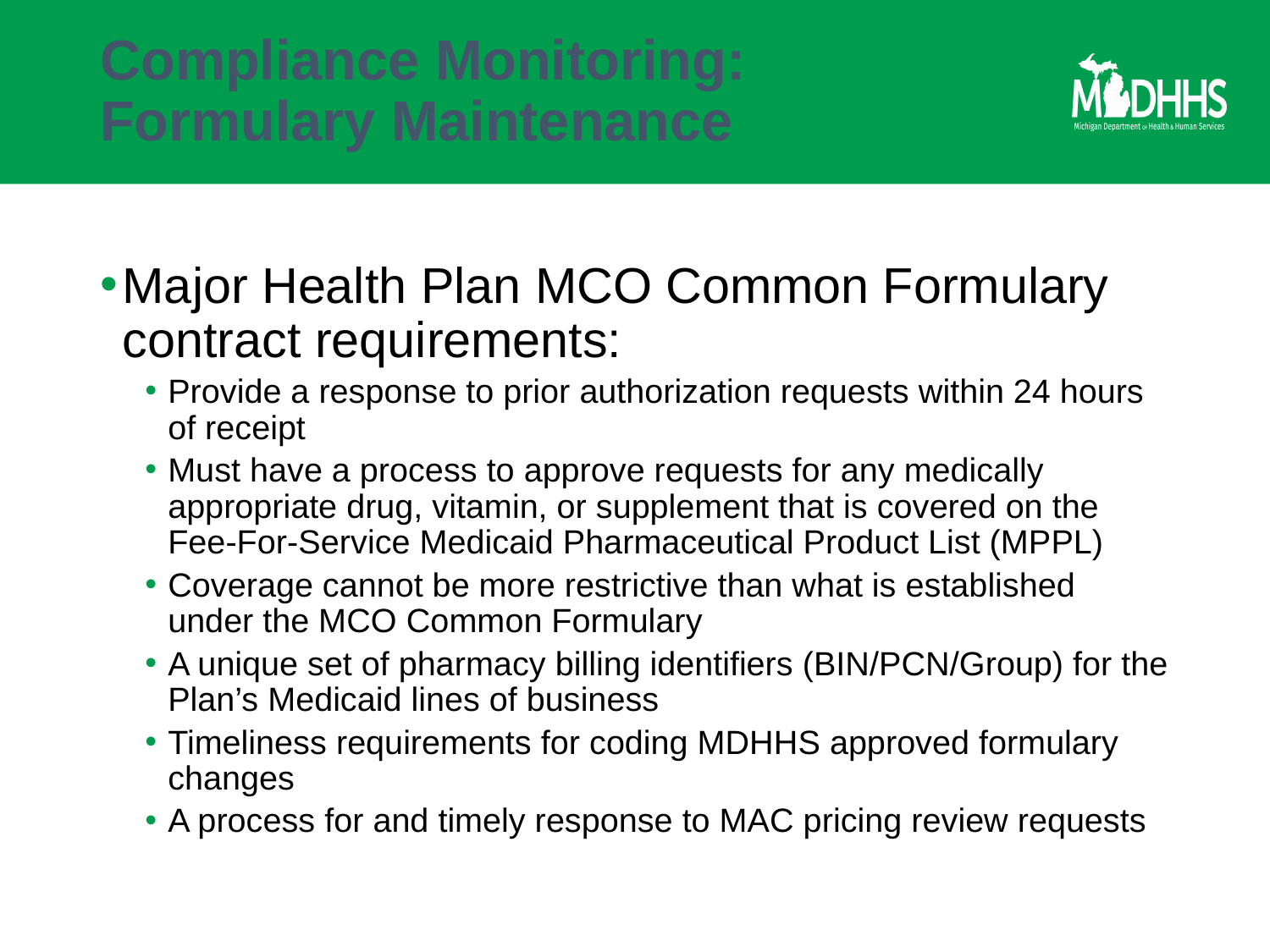

# Compliance Monitoring: Formulary Maintenance
Major Health Plan MCO Common Formulary contract requirements:
Provide a response to prior authorization requests within 24 hours of receipt
Must have a process to approve requests for any medically appropriate drug, vitamin, or supplement that is covered on the Fee-For-Service Medicaid Pharmaceutical Product List (MPPL)
Coverage cannot be more restrictive than what is established under the MCO Common Formulary
A unique set of pharmacy billing identifiers (BIN/PCN/Group) for the Plan’s Medicaid lines of business
Timeliness requirements for coding MDHHS approved formulary changes
A process for and timely response to MAC pricing review requests